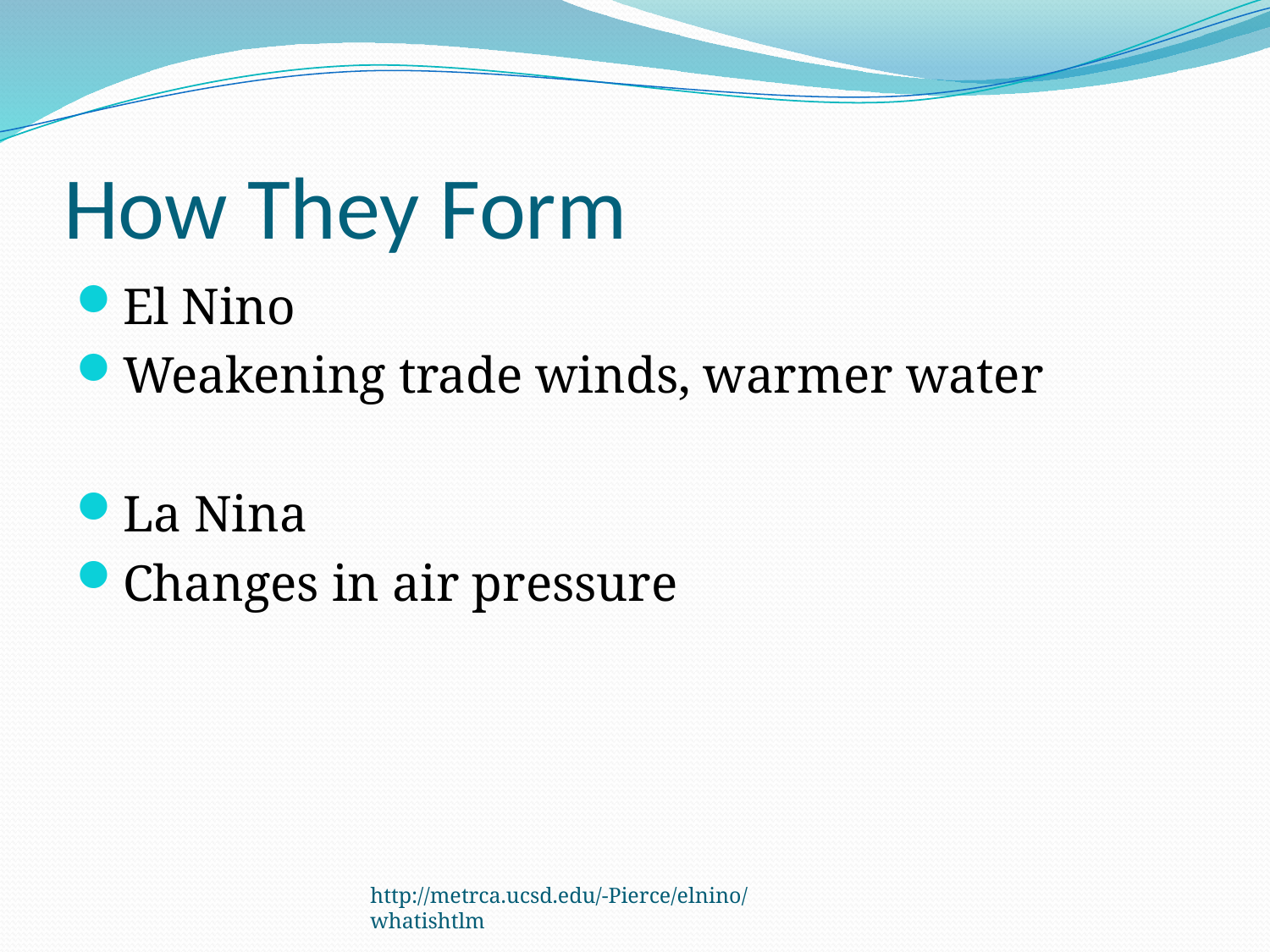

# How They Form
El Nino
Weakening trade winds, warmer water

La Nina
Changes in air pressure
http://metrca.ucsd.edu/-Pierce/elnino/whatishtlm